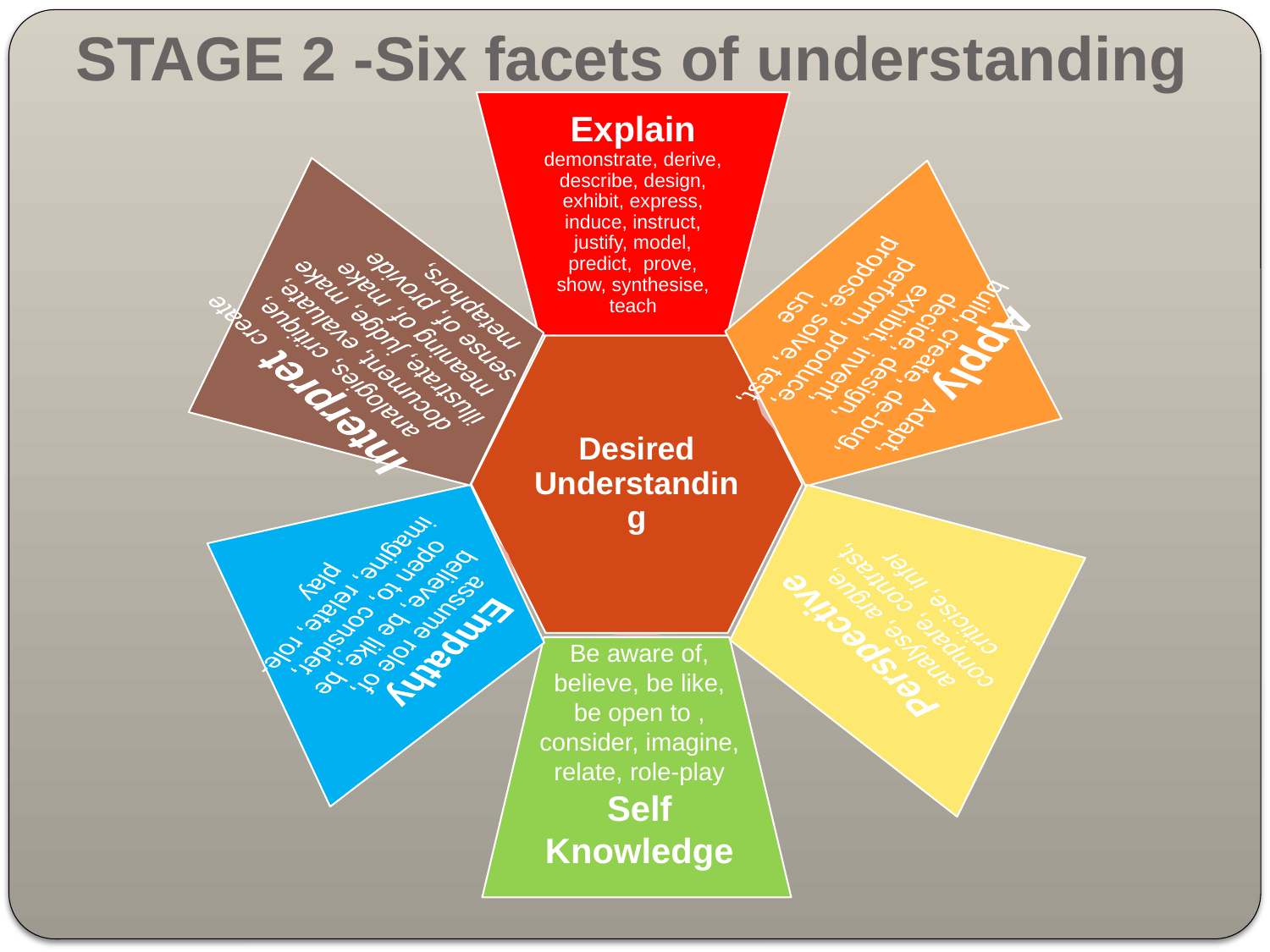

# STAGE 2 -Six facets of understanding
Desired Understanding

Explain demonstrate, derive, describe, design, exhibit, express, induce, instruct, justify, model, predict,  prove, show, synthesise, teach

Apply Adapt, build, create, de-bug, decide, design, exhibit, invent, perform, produce, propose, solve, test, use

Perspective  analyse, argue, compare, contrast, criticise, infer

Empathy assume role of, believe, be like, be open to, consider, imagine, relate, role-play

Interpret  create analogies, critique, document, evaluate, illustrate, judge, make meaning of, make sense of, provide metaphors,
Be aware of, believe, be like, be open to , consider, imagine, relate, role-play
Self Knowledge